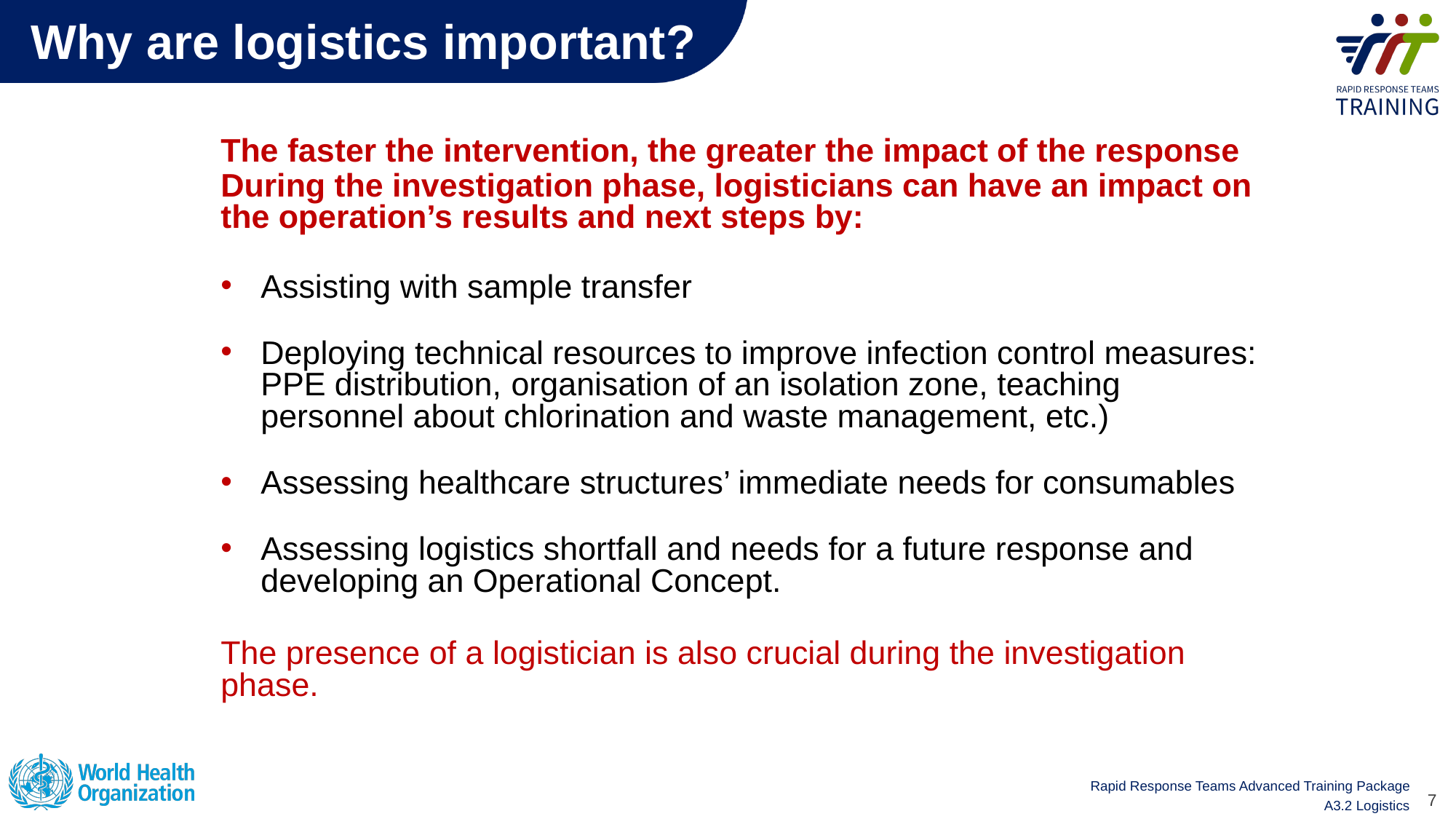

#
 Why are logistics important?
The faster the intervention, the greater the impact of the response
During the investigation phase, logisticians can have an impact on the operation’s results and next steps by:

Assisting with sample transfer
Deploying technical resources to improve infection control measures: PPE distribution, organisation of an isolation zone, teaching personnel about chlorination and waste management, etc.)
Assessing healthcare structures’ immediate needs for consumables
Assessing logistics shortfall and needs for a future response and developing an Operational Concept.

The presence of a logistician is also crucial during the investigation phase.
7